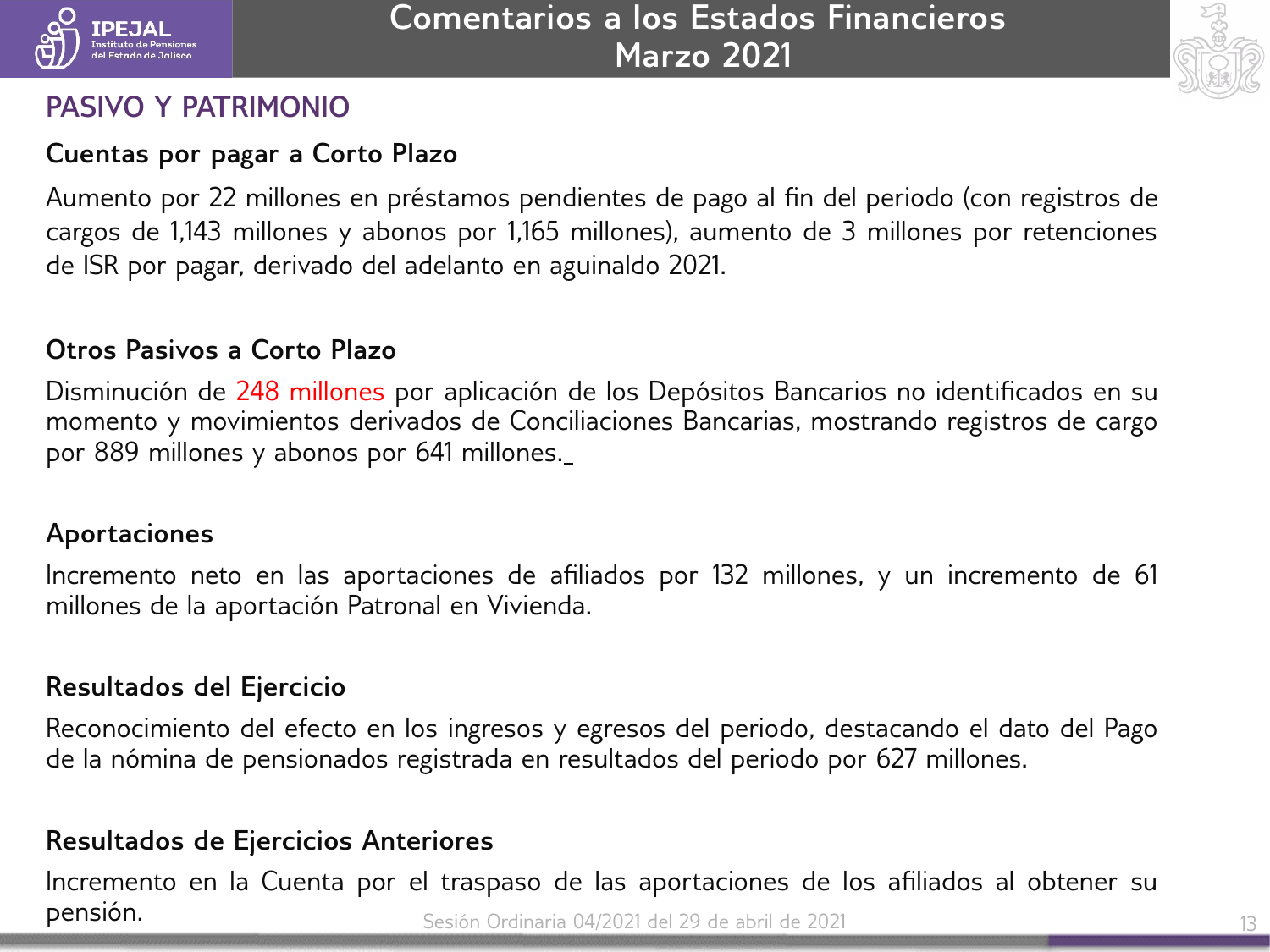

# Comentarios a los Estados Financieros Marzo 2021
PASIVO Y PATRIMONIO
Cuentas por pagar a Corto Plazo
Aumento por 22 millones en préstamos pendientes de pago al fin del periodo (con registros de cargos de 1,143 millones y abonos por 1,165 millones), aumento de 3 millones por retenciones de ISR por pagar, derivado del adelanto en aguinaldo 2021.

Otros Pasivos a Corto Plazo
Disminución de 248 millones por aplicación de los Depósitos Bancarios no identificados en su momento y movimientos derivados de Conciliaciones Bancarias, mostrando registros de cargo por 889 millones y abonos por 641 millones.

Aportaciones
Incremento neto en las aportaciones de afiliados por 132 millones, y un incremento de 61 millones de la aportación Patronal en Vivienda.

Resultados del Ejercicio
Reconocimiento del efecto en los ingresos y egresos del periodo, destacando el dato del Pago de la nómina de pensionados registrada en resultados del periodo por 627 millones.

Resultados de Ejercicios Anteriores
Incremento en la Cuenta por el traspaso de las aportaciones de los afiliados al obtener su pensión.
Sesión Ordinaria 04/2021 del 29 de abril de 2021
13